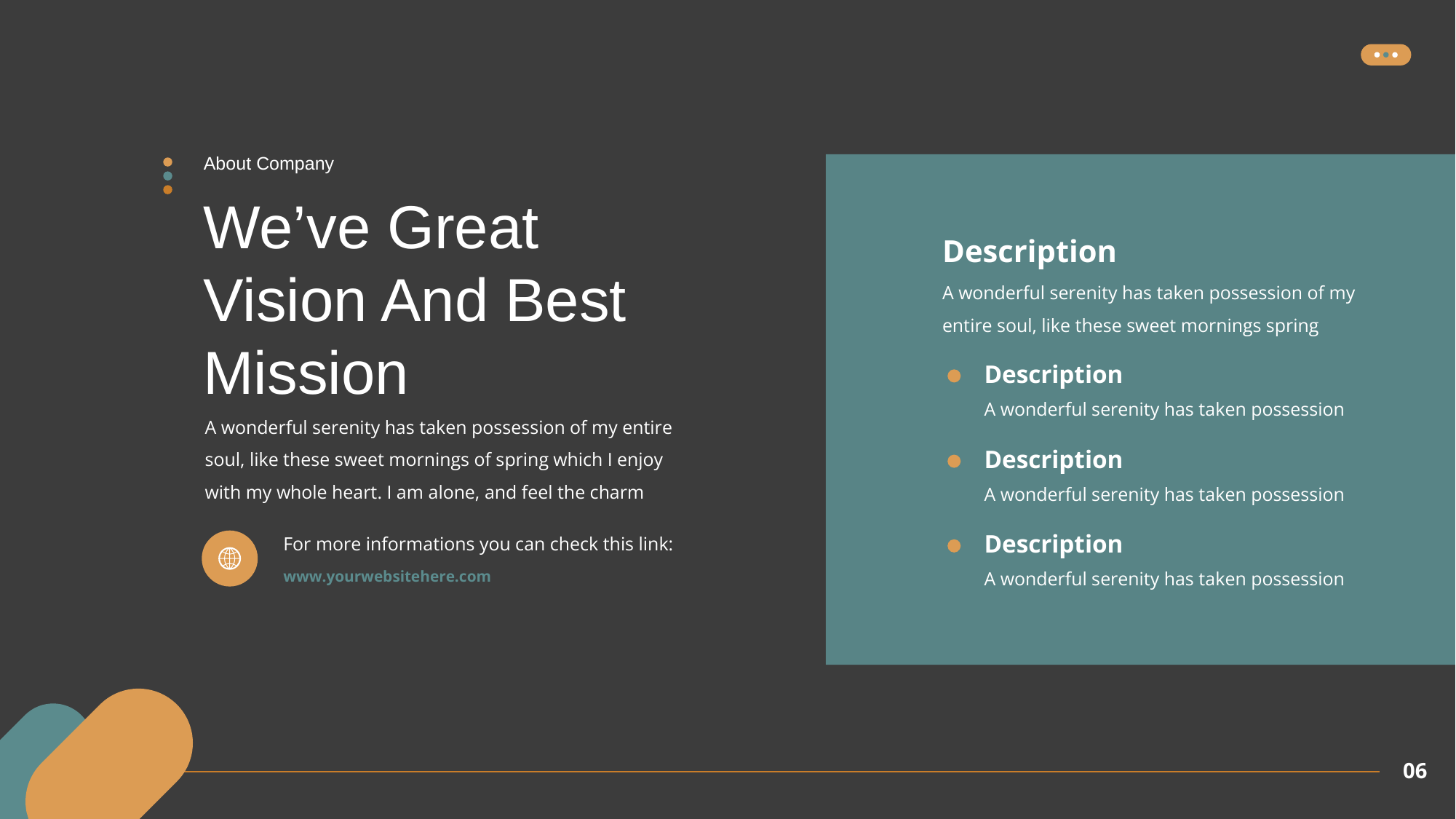

About Company

# We’ve Great Vision And Best Mission
Description
A wonderful serenity has taken possession of my entire soul, like these sweet mornings spring
Description

A wonderful serenity has taken possession
A wonderful serenity has taken possession of my entire soul, like these sweet mornings of spring which I enjoy with my whole heart. I am alone, and feel the charm
Description

A wonderful serenity has taken possession
Description
For more informations you can check this link:

A wonderful serenity has taken possession
www.yourwebsitehere.com
06